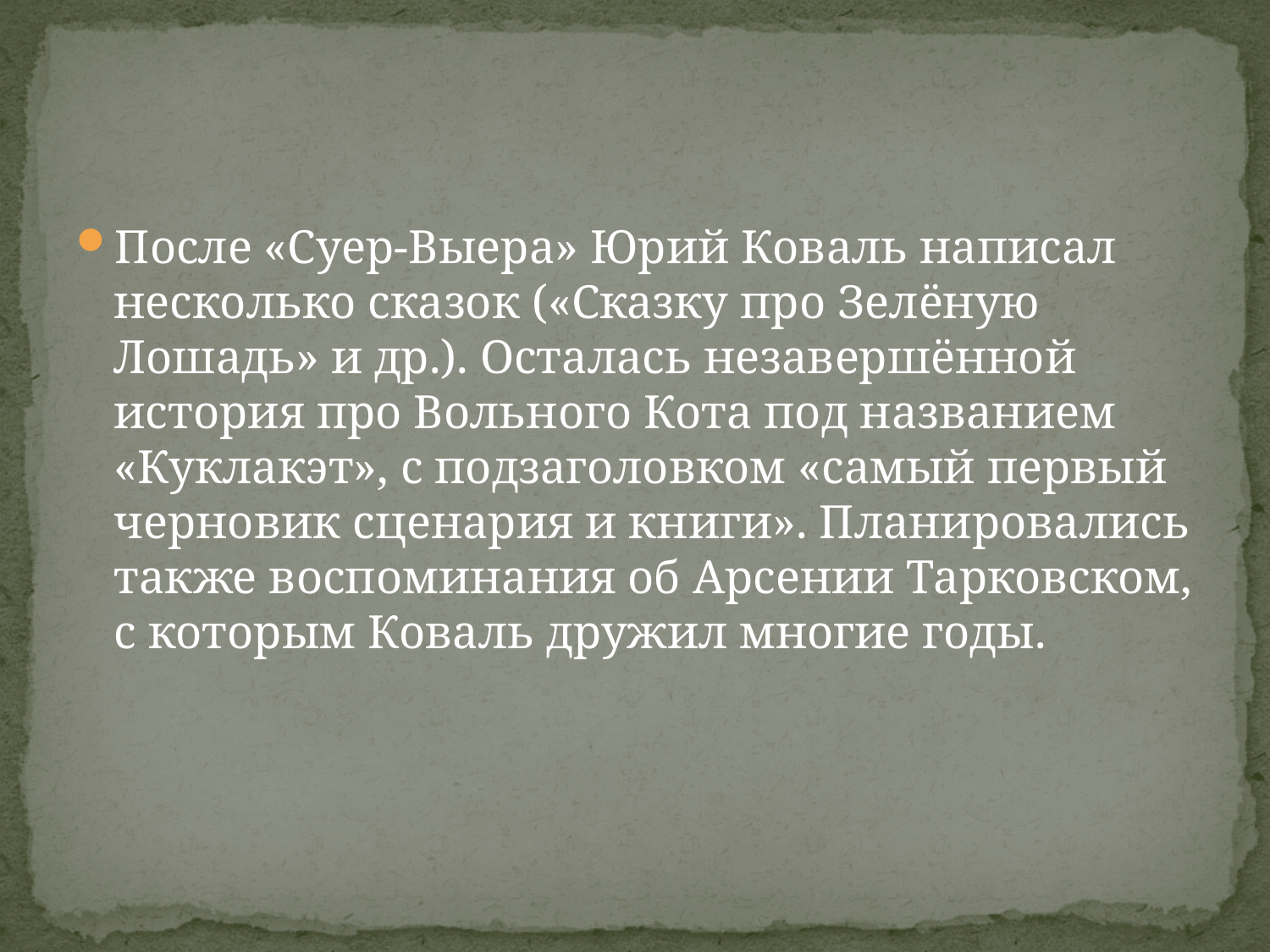

#
После «Суер-Выера» Юрий Коваль написал несколько сказок («Сказку про Зелёную Лошадь» и др.). Осталась незавершённой история про Вольного Кота под названием «Куклакэт», с подзаголовком «самый первый черновик сценария и книги». Планировались также воспоминания об Арсении Тарковском, с которым Коваль дружил многие годы.